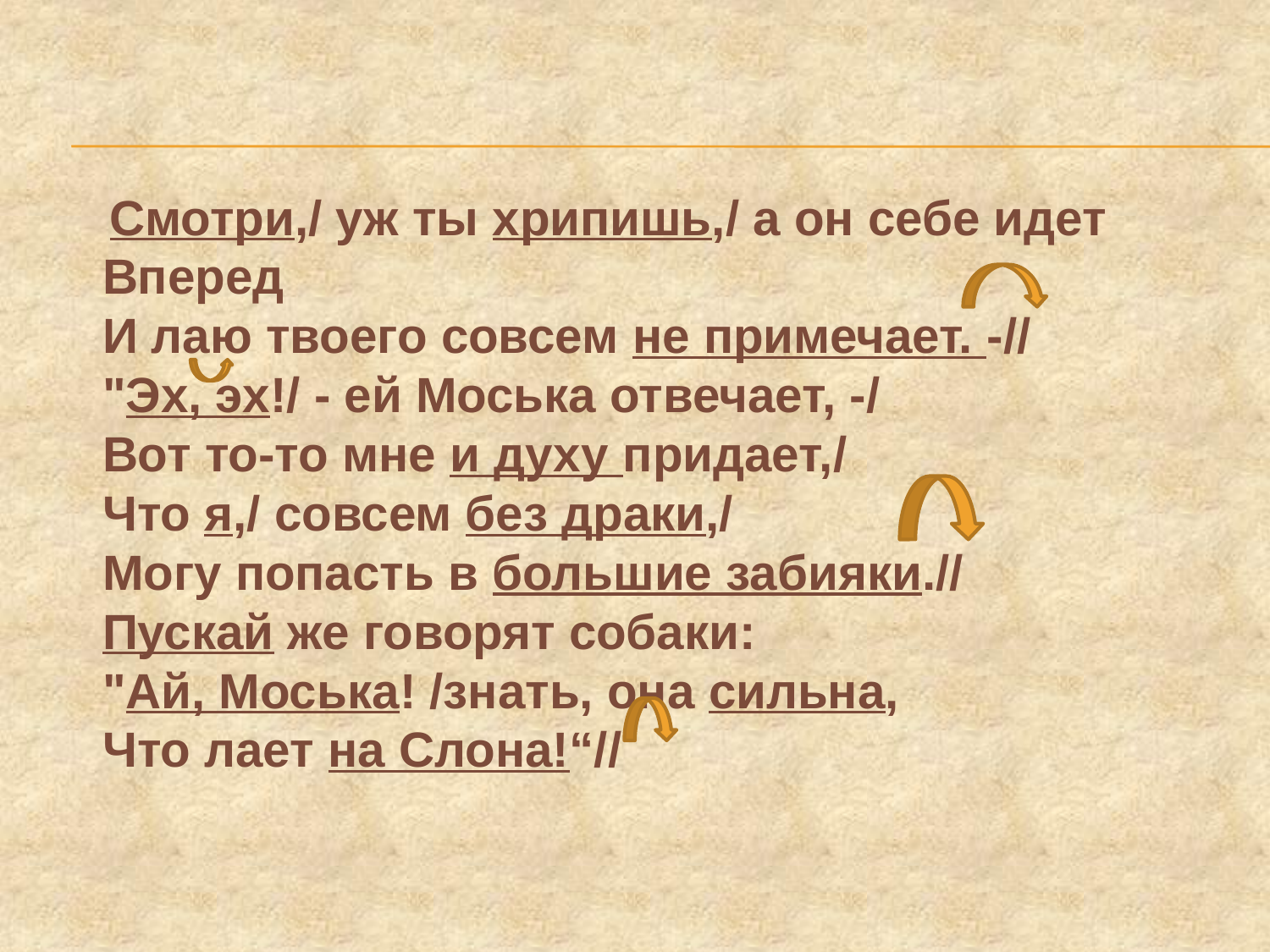

Смотри,/ уж ты хрипишь,/ а он себе идет
Вперед
И лаю твоего совсем не примечает. -//
"Эх, эх!/ - ей Моська отвечает, -/
Вот то-то мне и духу придает,/
Что я,/ совсем без драки,/
Могу попасть в большие забияки.//
Пускай же говорят собаки:
"Ай, Моська! /знать, она сильна,
Что лает на Слона!“//